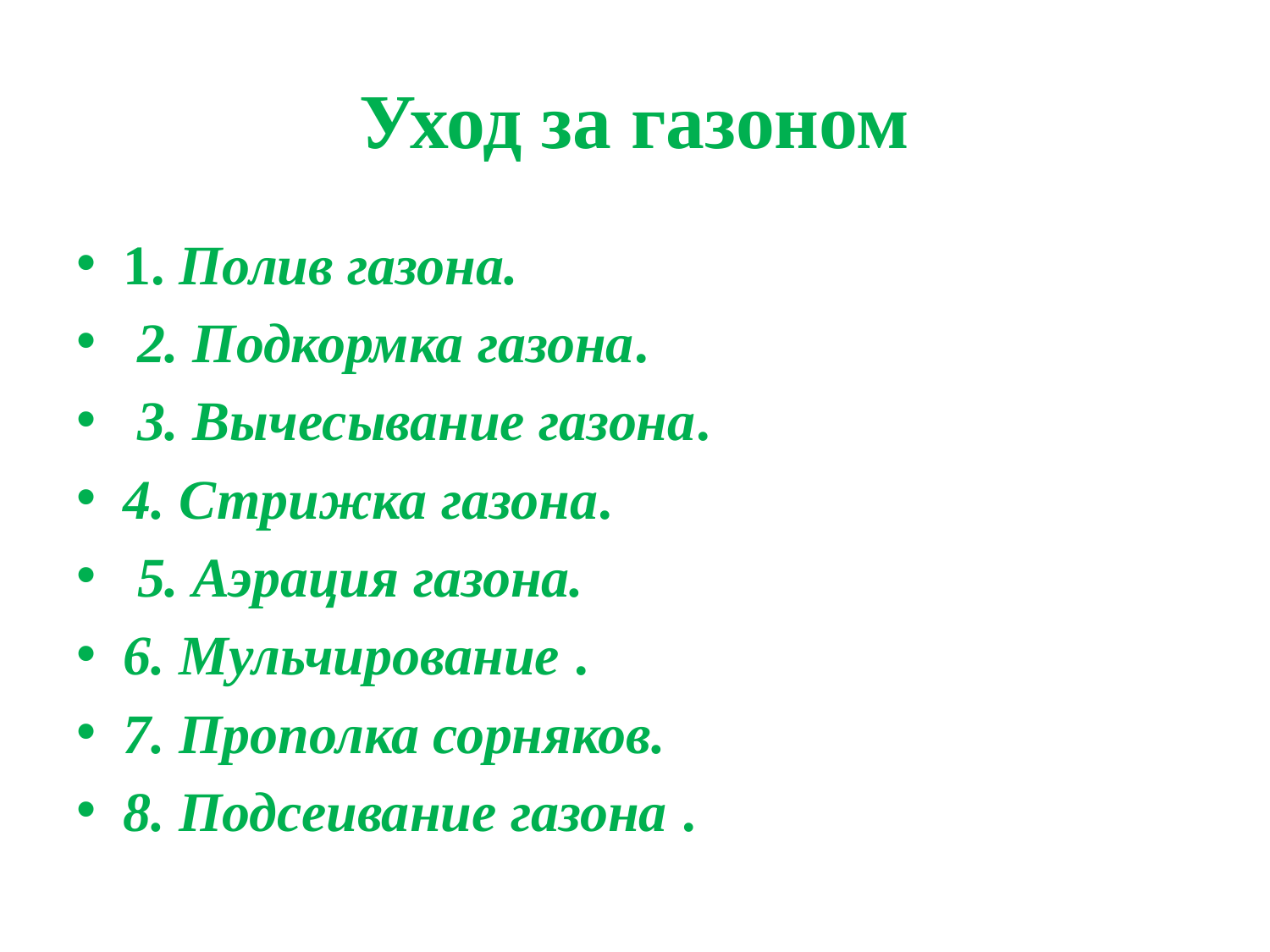

# Уход за газоном
1. Полив газона.
 2. Подкормка газона.
 3. Вычесывание газона.
4. Стрижка газона.
 5. Аэрация газона.
6. Мульчирование .
7. Прополка сорняков.
8. Подсеивание газона .